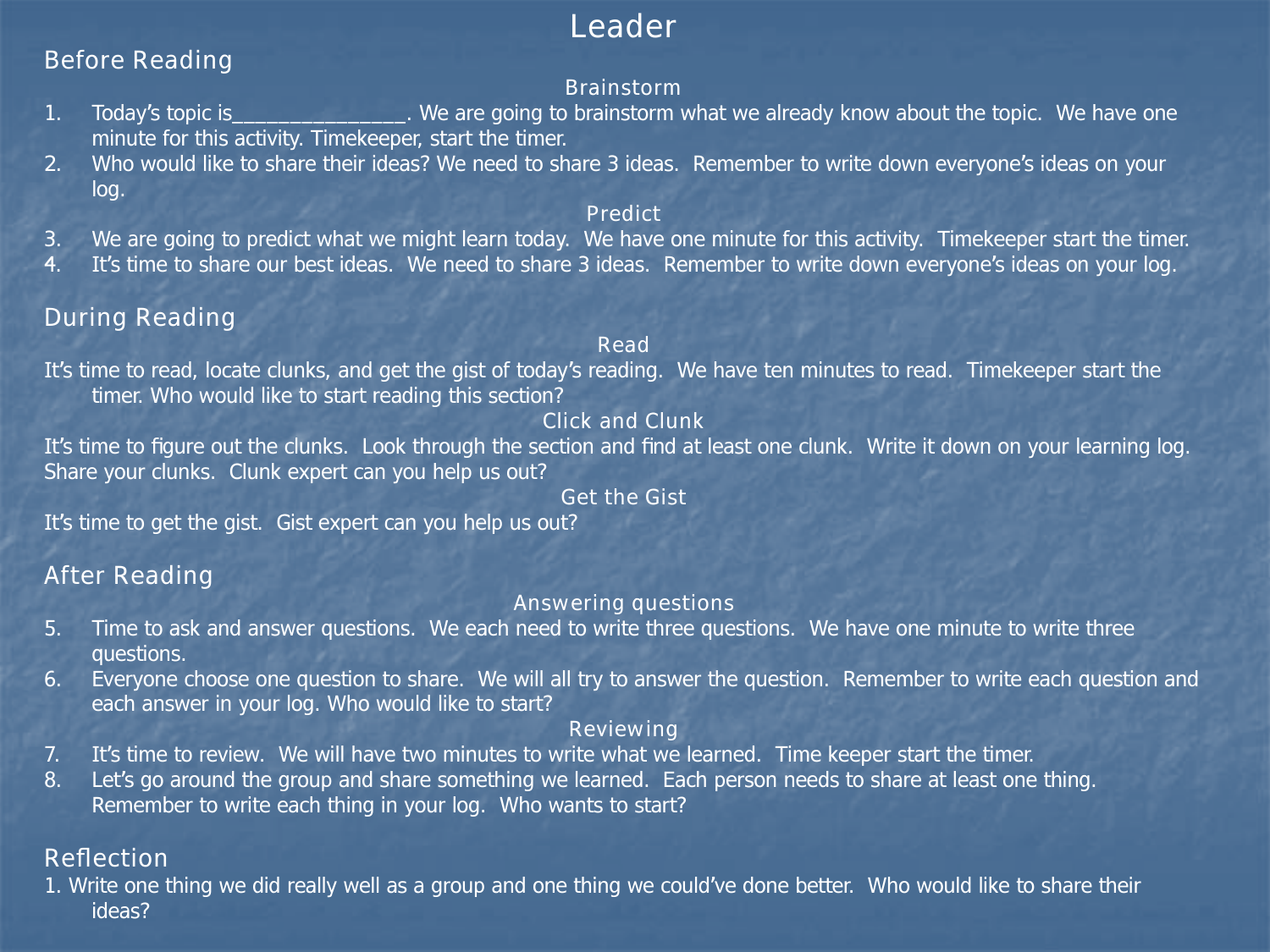

Leader
Before Reading
Brainstorm
Today’s topic is_______________. We are going to brainstorm what we already know about the topic.  We have one minute for this activity. Timekeeper, start the timer.
Who would like to share their ideas? We need to share 3 ideas.  Remember to write down everyone’s ideas on your log.
Predict
We are going to predict what we might learn today.  We have one minute for this activity.  Timekeeper start the timer.
It’s time to share our best ideas.  We need to share 3 ideas.  Remember to write down everyone’s ideas on your log.

During Reading
Read
It’s time to read, locate clunks, and get the gist of today’s reading.  We have ten minutes to read.  Timekeeper start the timer. Who would like to start reading this section?
Click and Clunk
It’s time to figure out the clunks.  Look through the section and find at least one clunk.  Write it down on your learning log.
Share your clunks.  Clunk expert can you help us out?
Get the Gist
It’s time to get the gist.  Gist expert can you help us out?

After Reading
Answering questions
Time to ask and answer questions.  We each need to write three questions.  We have one minute to write three questions.
Everyone choose one question to share.  We will all try to answer the question.  Remember to write each question and each answer in your log. Who would like to start?
Reviewing
It’s time to review.  We will have two minutes to write what we learned.  Time keeper start the timer.
Let’s go around the group and share something we learned.  Each person needs to share at least one thing.  Remember to write each thing in your log.  Who wants to start?

Reflection
1. Write one thing we did really well as a group and one thing we could’ve done better.  Who would like to share their ideas?